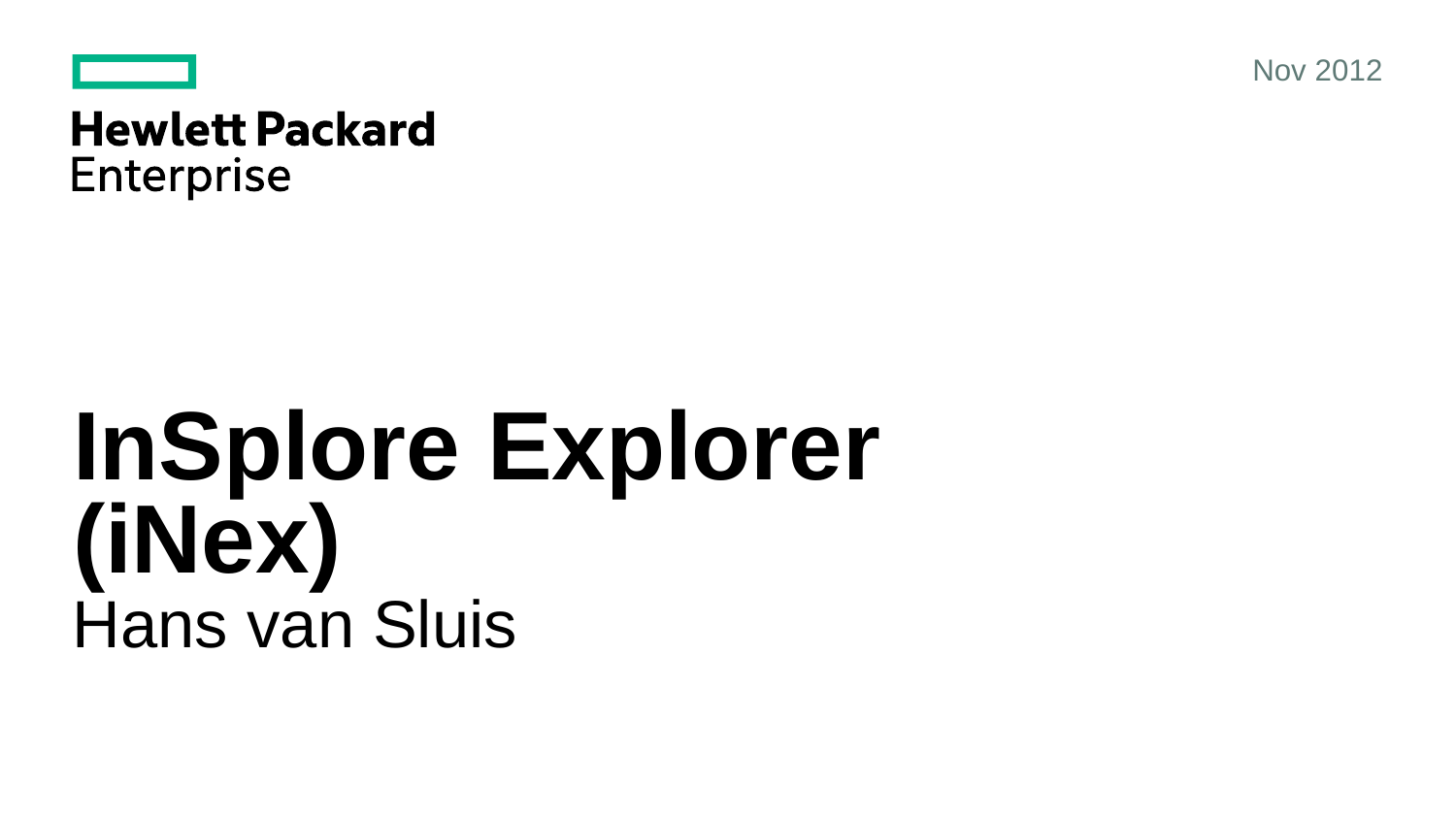

Nov 2012
# InSplore Explorer (iNex)
Hans van Sluis